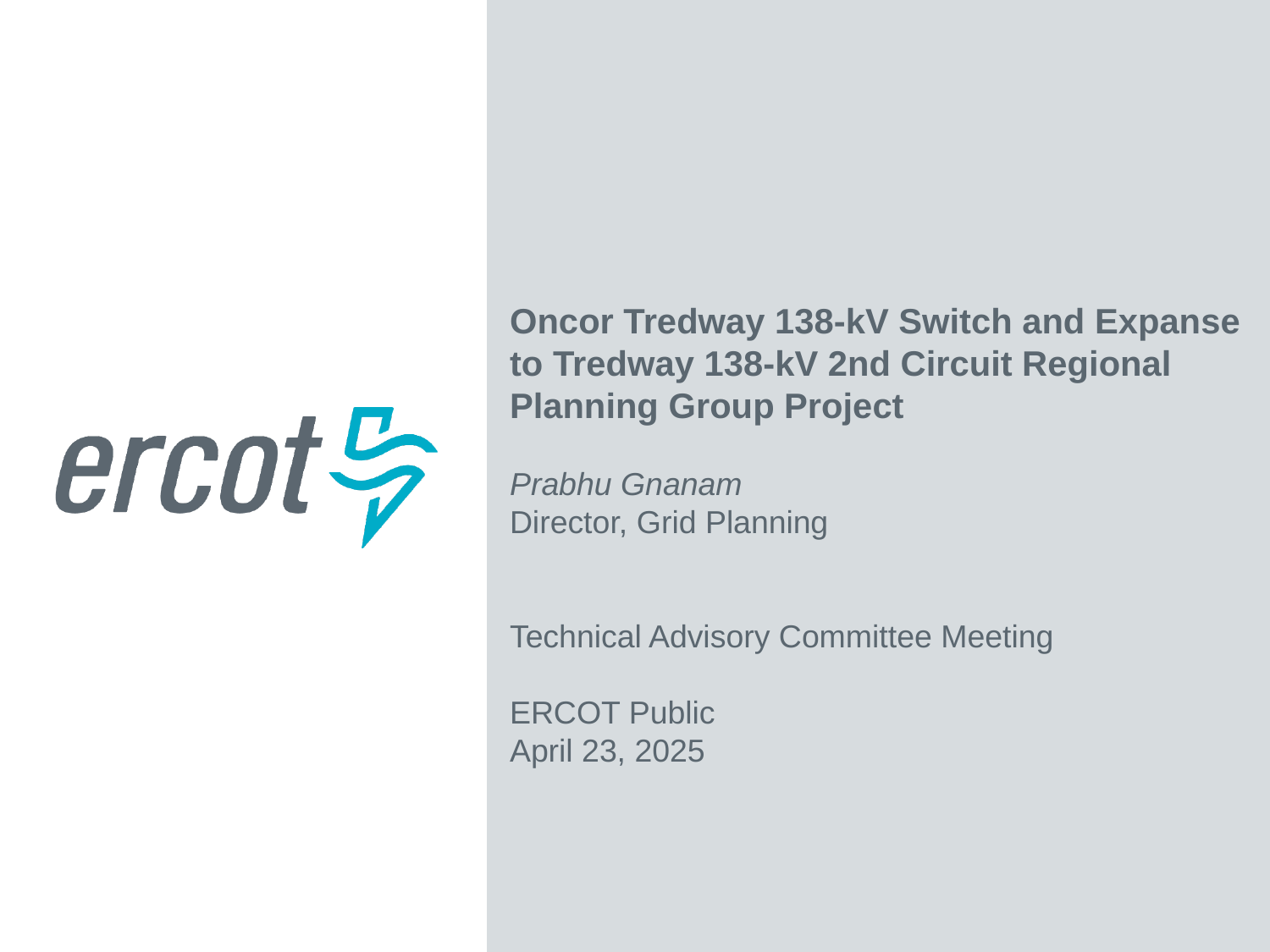

Oncor Tredway 138-kV Switch and Expanse to Tredway 138-kV 2nd Circuit Regional Planning Group Project

Prabhu Gnanam
Director, Grid Planning

Technical Advisory Committee Meeting

ERCOT Public
April 23, 2025